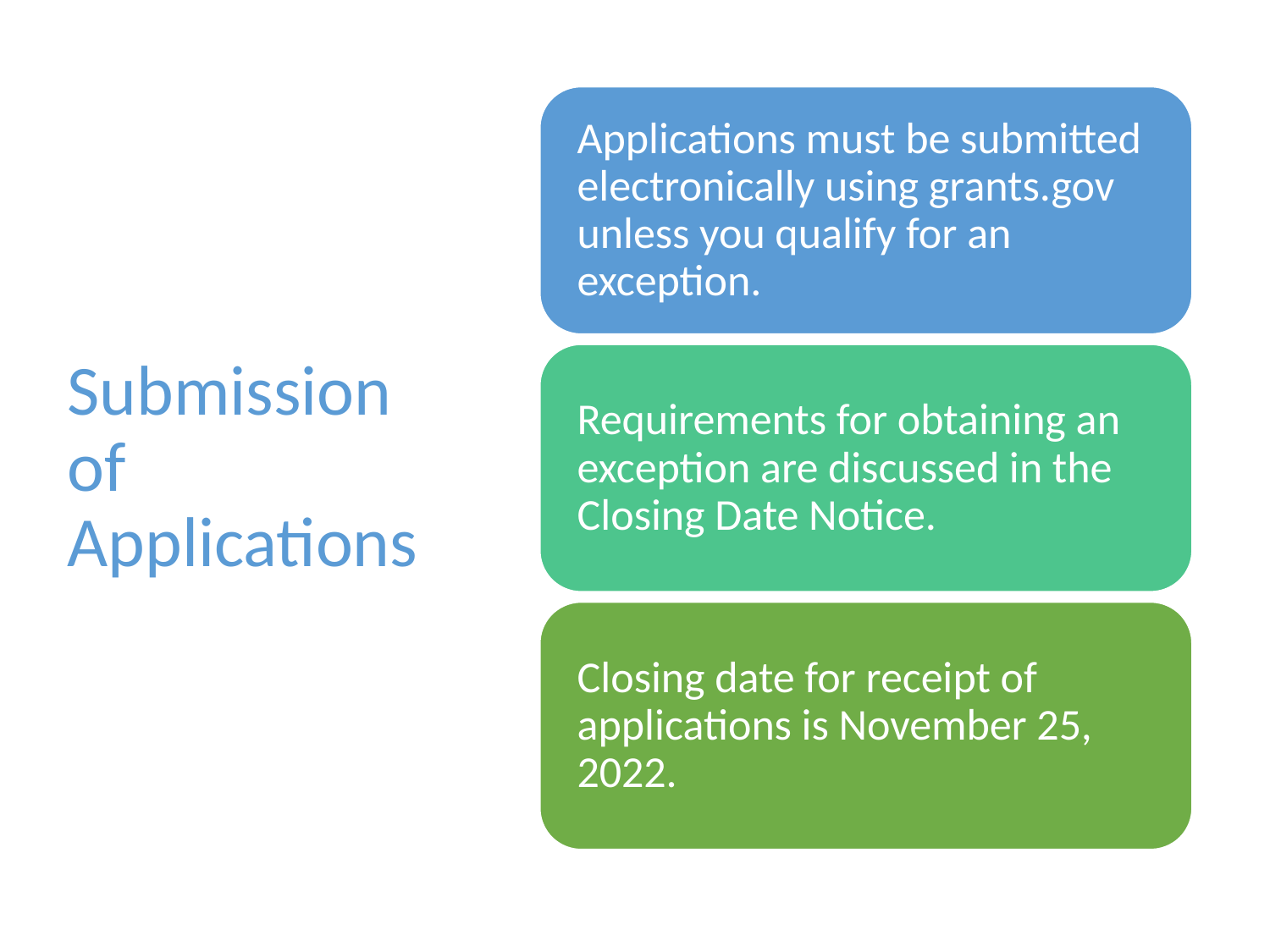

Applications must be submitted electronically using grants.gov unless you qualify for an exception.
Requirements for obtaining an exception are discussed in the Closing Date Notice.
Closing date for receipt of applications is November 25, 2022.
# Submission of Applications